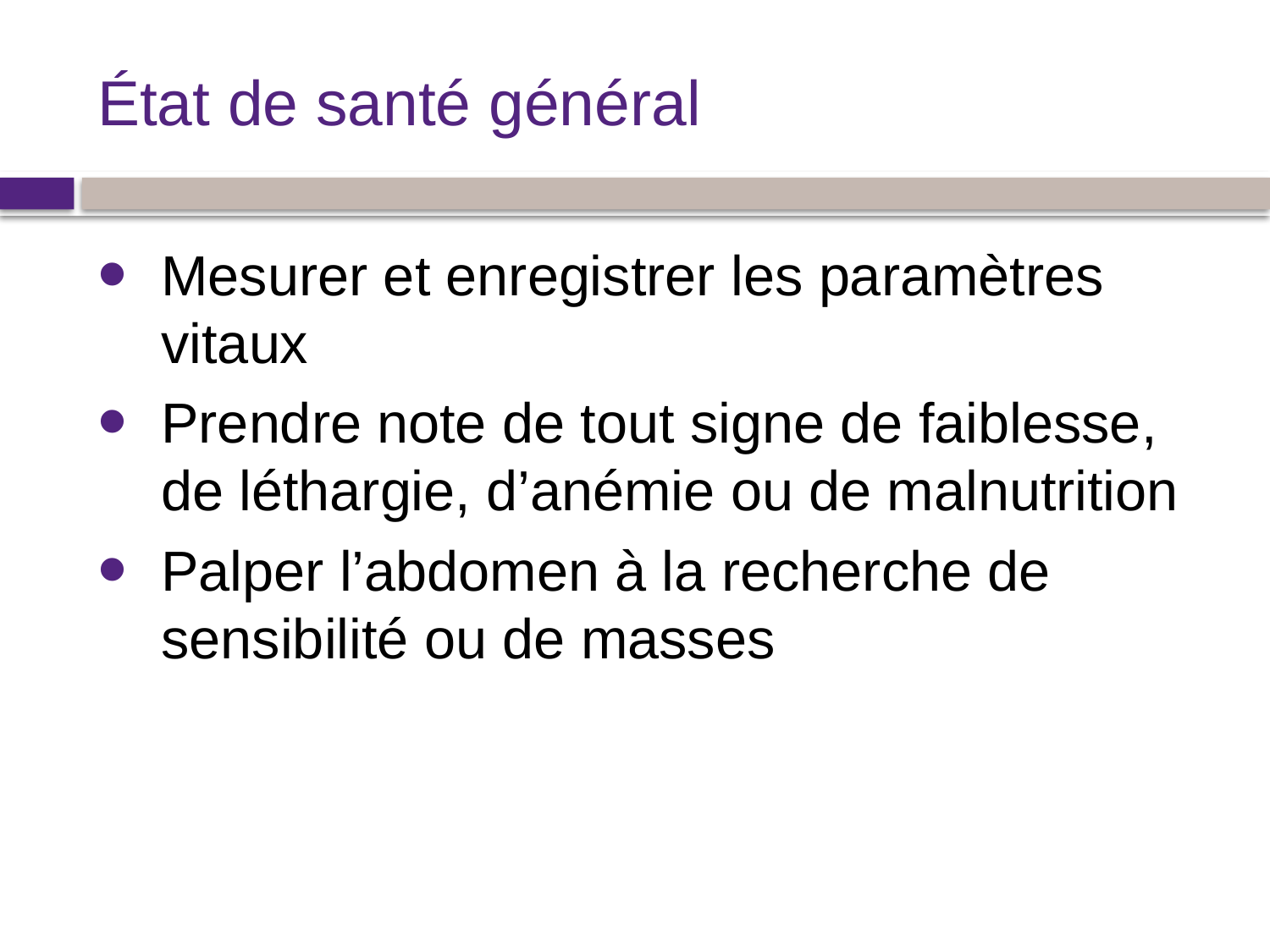

# État de santé général
Mesurer et enregistrer les paramètres vitaux
Prendre note de tout signe de faiblesse, de léthargie, d’anémie ou de malnutrition
Palper l’abdomen à la recherche de sensibilité ou de masses